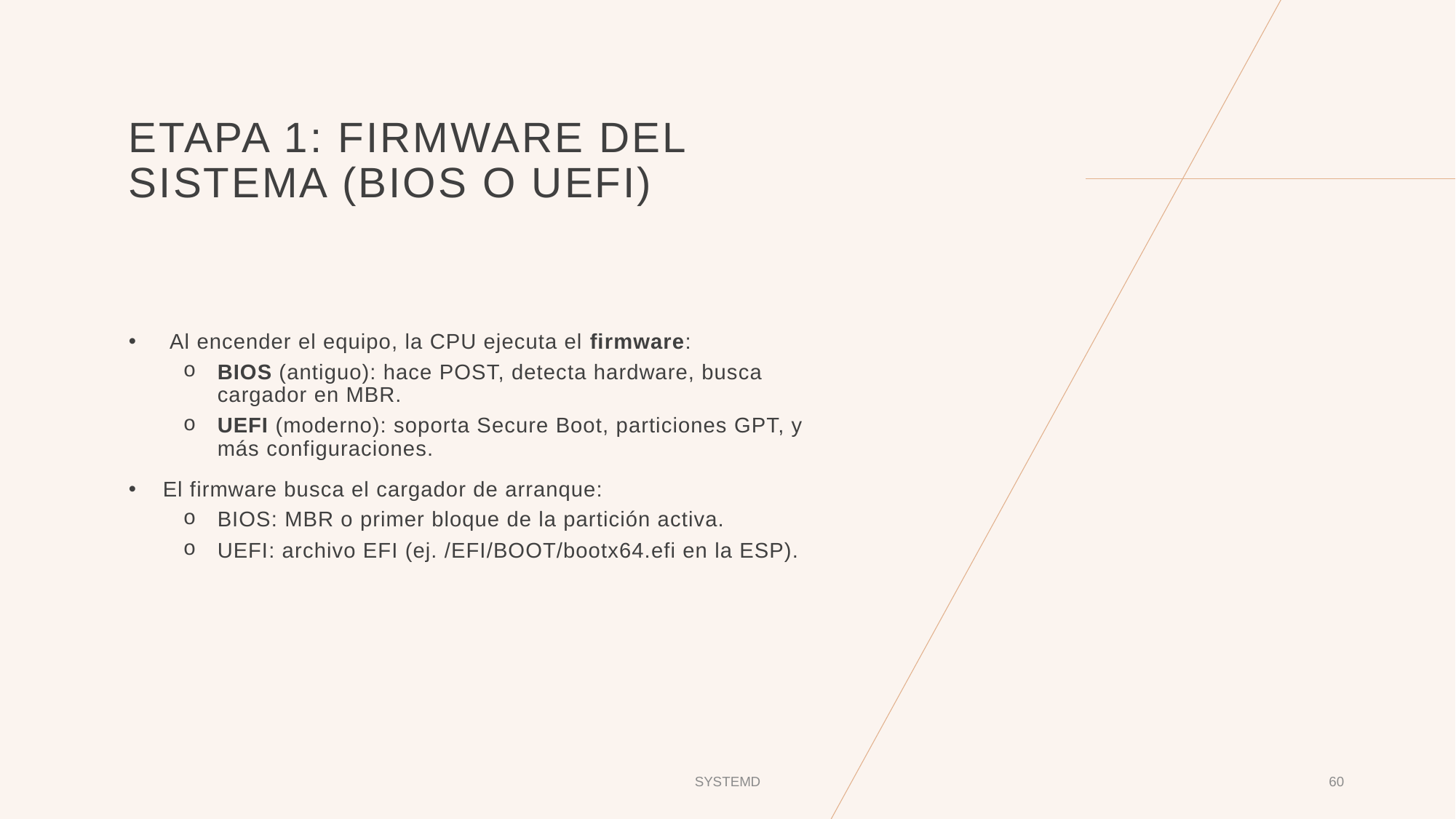

# Etapa 1: firmware del sistema (bios o uefi)
 Al encender el equipo, la CPU ejecuta el firmware:
BIOS (antiguo): hace POST, detecta hardware, busca cargador en MBR.
UEFI (moderno): soporta Secure Boot, particiones GPT, y más configuraciones.
El firmware busca el cargador de arranque:
BIOS: MBR o primer bloque de la partición activa.
UEFI: archivo EFI (ej. /EFI/BOOT/bootx64.efi en la ESP).

SYSTEMD
60